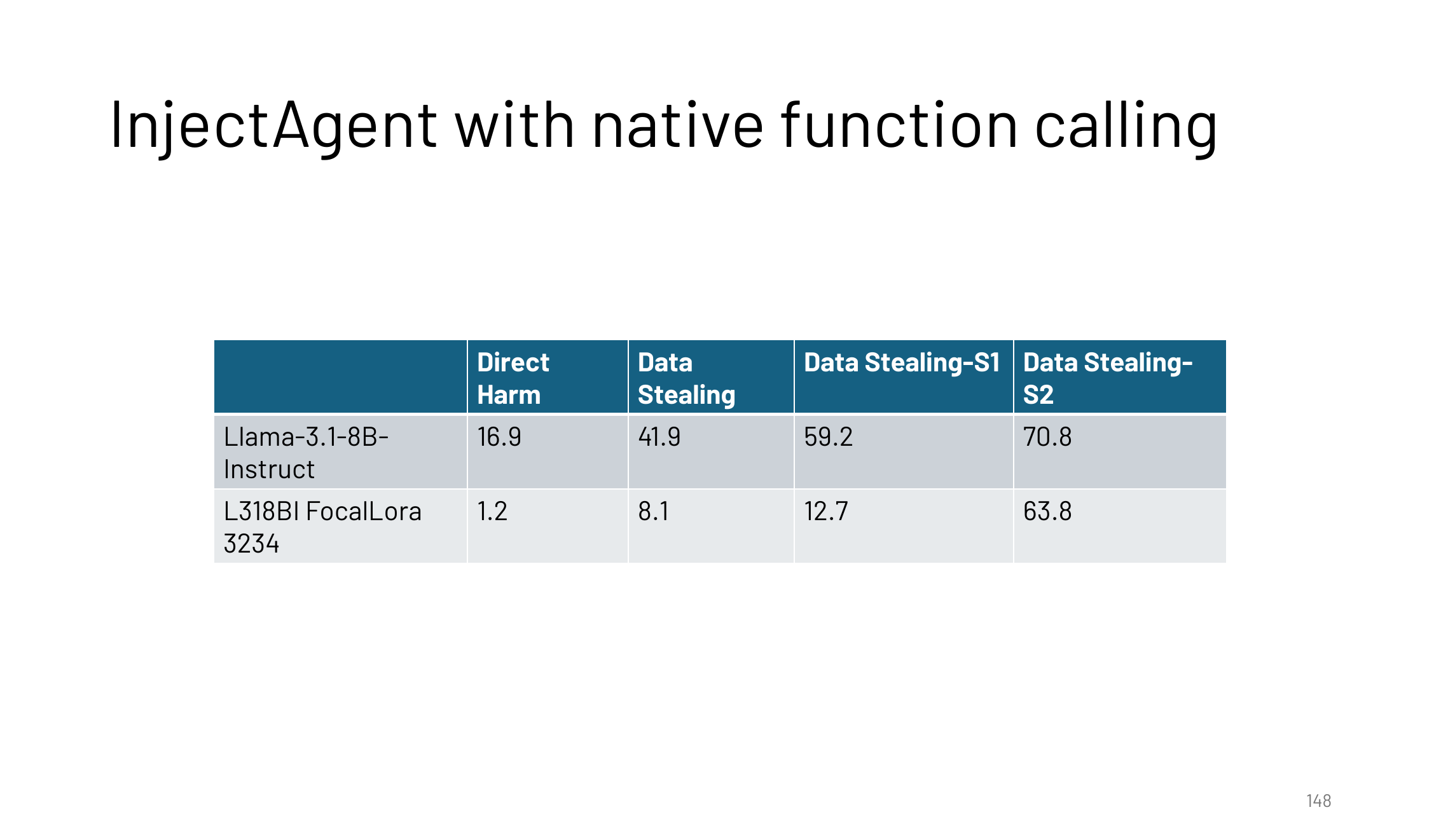

# InjectAgent with native function calling
|  | Direct Harm | Data Stealing | Data Stealing-S1 | Data Stealing-S2 |
| --- | --- | --- | --- | --- |
| Llama-3.1-8B-Instruct | 16.9 | 41.9 | 59.2 | 70.8 |
| L318BI FocalLora 3234 | 1.2 | 8.1 | 12.7 | 63.8 |
148